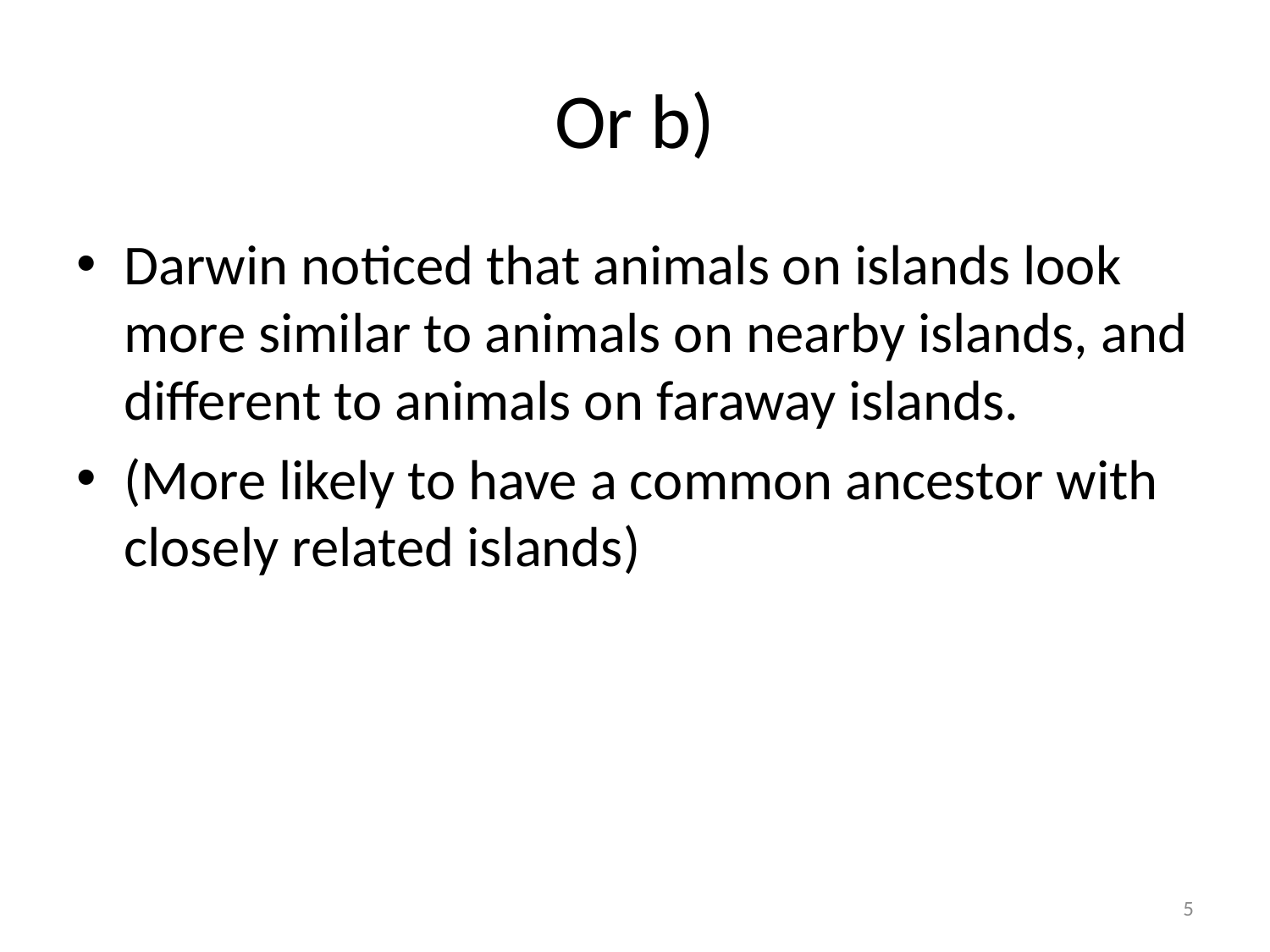

# Or b)
Darwin noticed that animals on islands look more similar to animals on nearby islands, and different to animals on faraway islands.
(More likely to have a common ancestor with closely related islands)
5